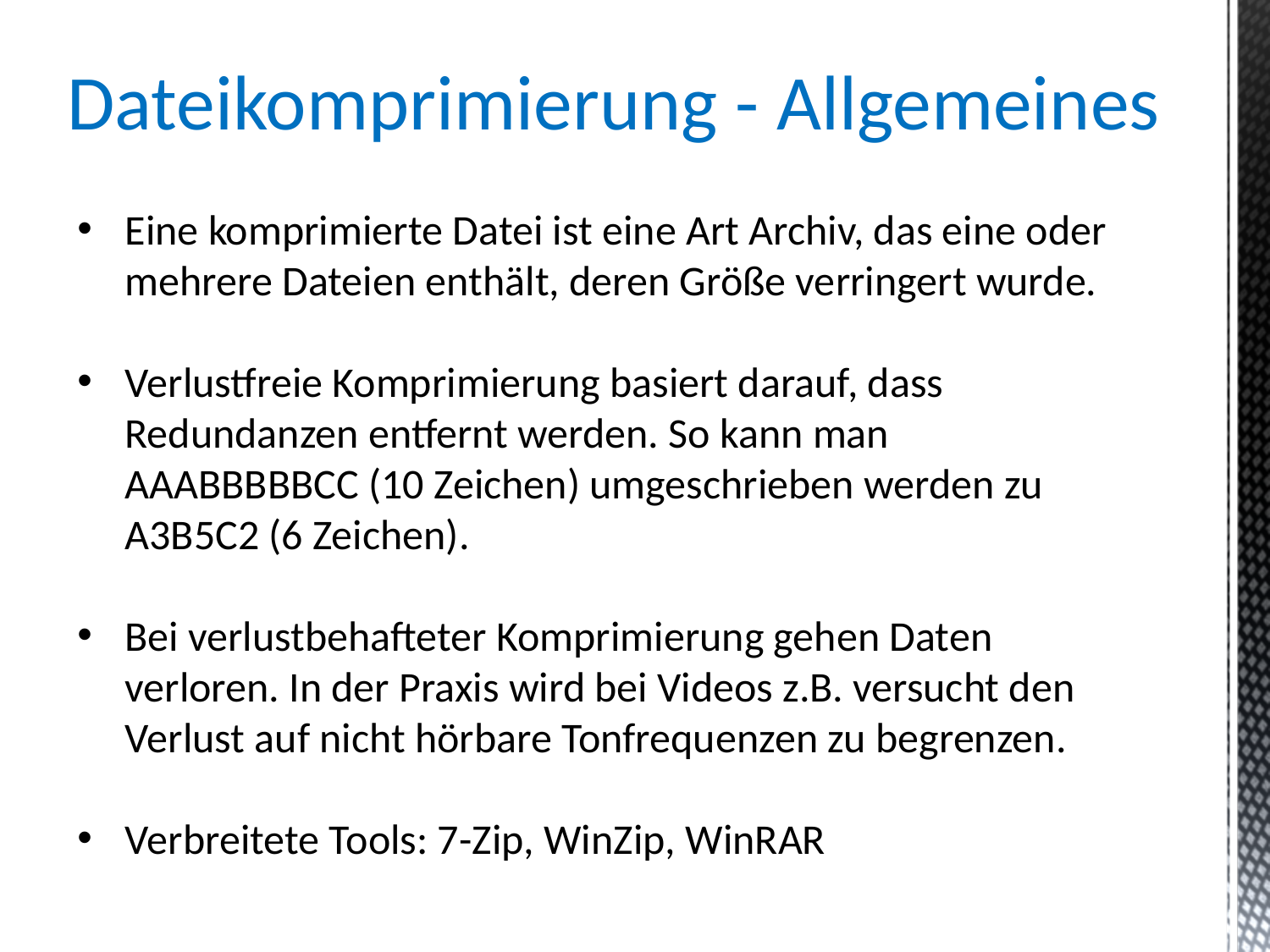

Dateikomprimierung - Allgemeines
Eine komprimierte Datei ist eine Art Archiv, das eine oder mehrere Dateien enthält, deren Größe verringert wurde.

Verlustfreie Komprimierung basiert darauf, dass Redundanzen entfernt werden. So kann man
     AAABBBBBCC (10 Zeichen) umgeschrieben werden zu
     A3B5C2 (6 Zeichen).

Bei verlustbehafteter Komprimierung gehen Daten verloren. In der Praxis wird bei Videos z.B. versucht den Verlust auf nicht hörbare Tonfrequenzen zu begrenzen.

Verbreitete Tools: 7-Zip, WinZip, WinRAR